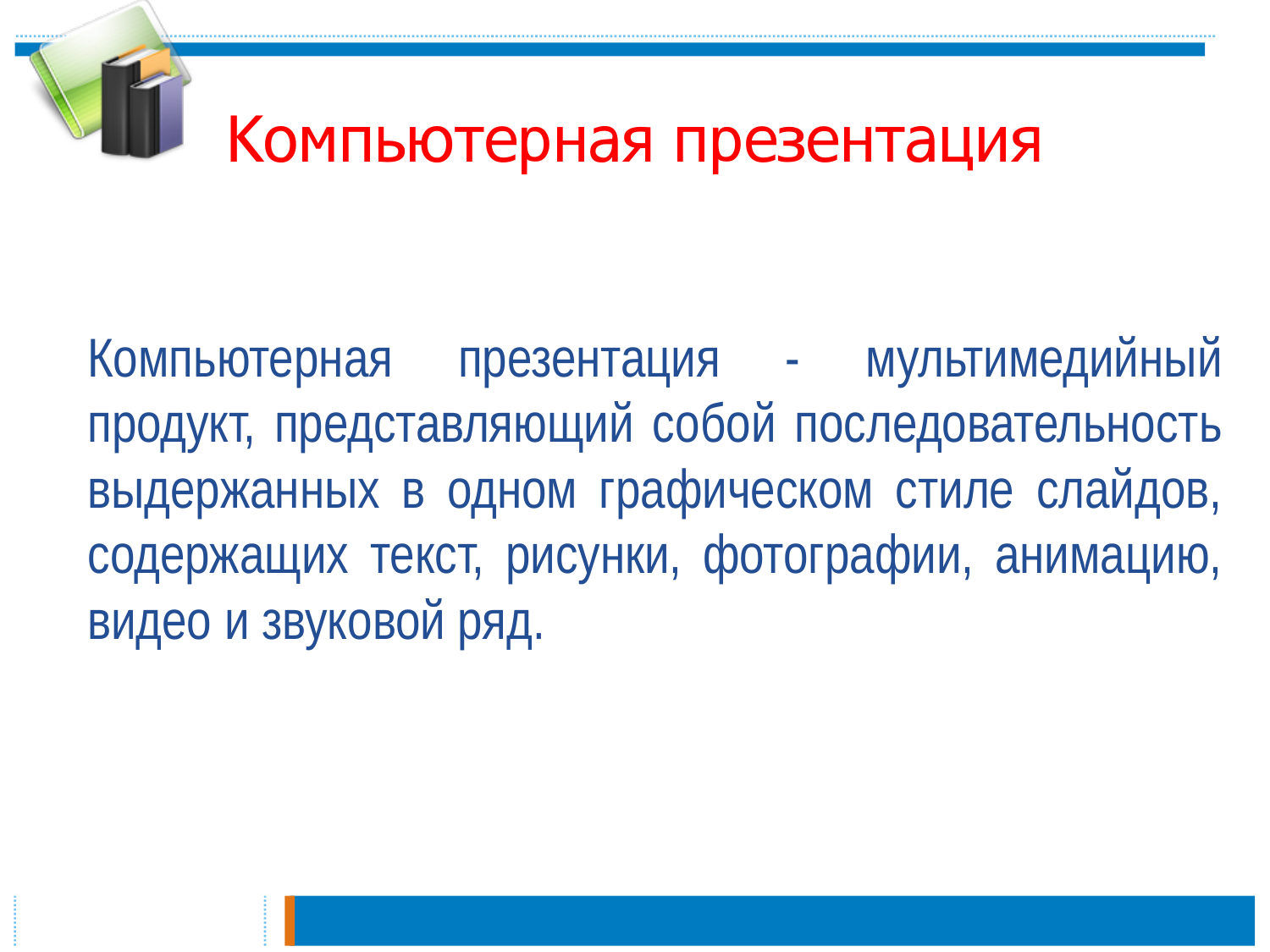

# Компьютерная презентация
Компьютерная презентация - мультимедийный продукт, представляющий собой последовательность выдержанных в одном графическом стиле слайдов, содержащих текст, рисунки, фотографии, анимацию, видео и звуковой ряд.